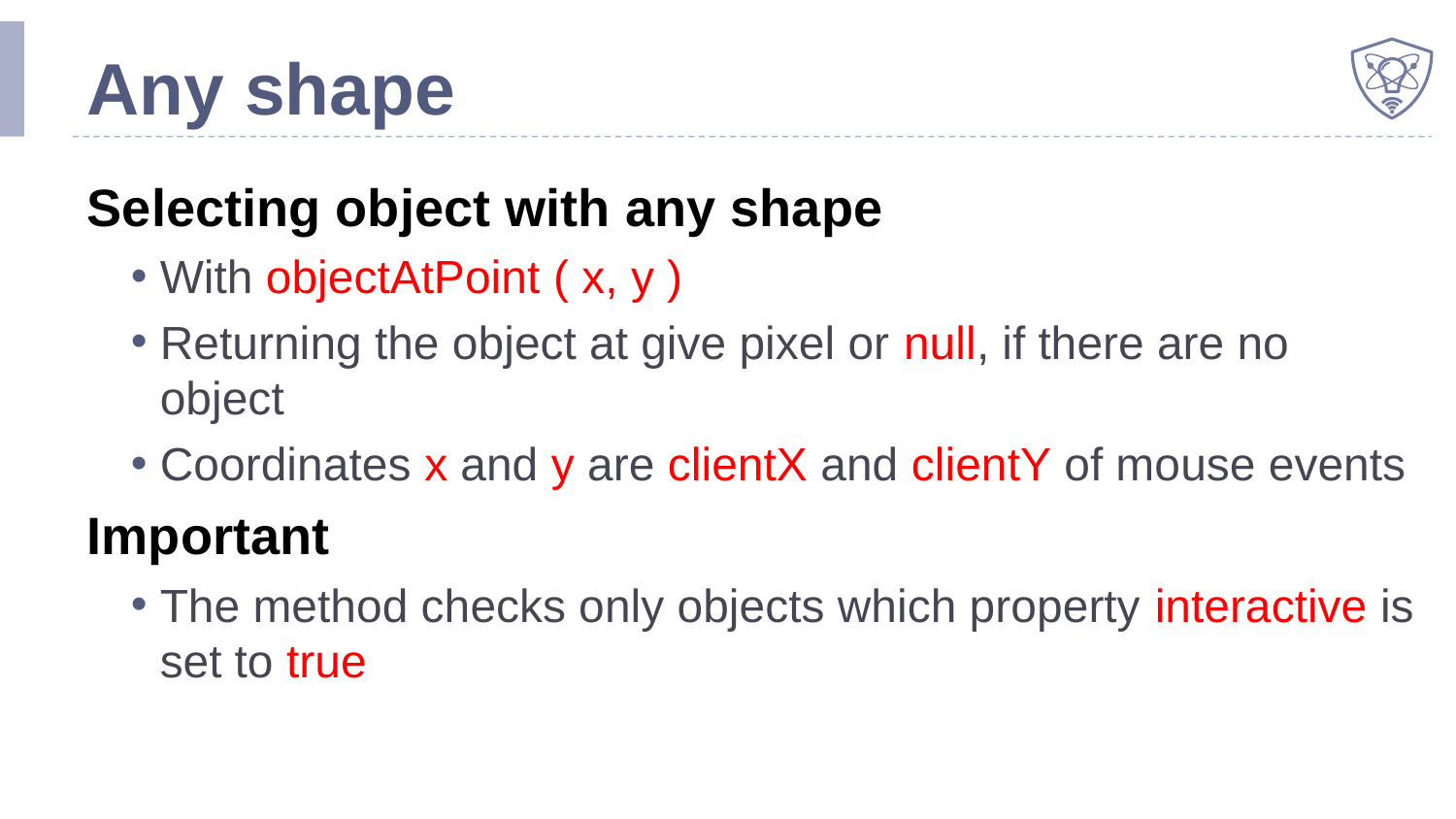

# Any shape
Selecting object with any shape
With objectAtPoint ( x, y )
Returning the object at give pixel or null, if there are no object
Coordinates x and y are clientX and clientY of mouse events
Important
The method checks only objects which property interactive is set to true